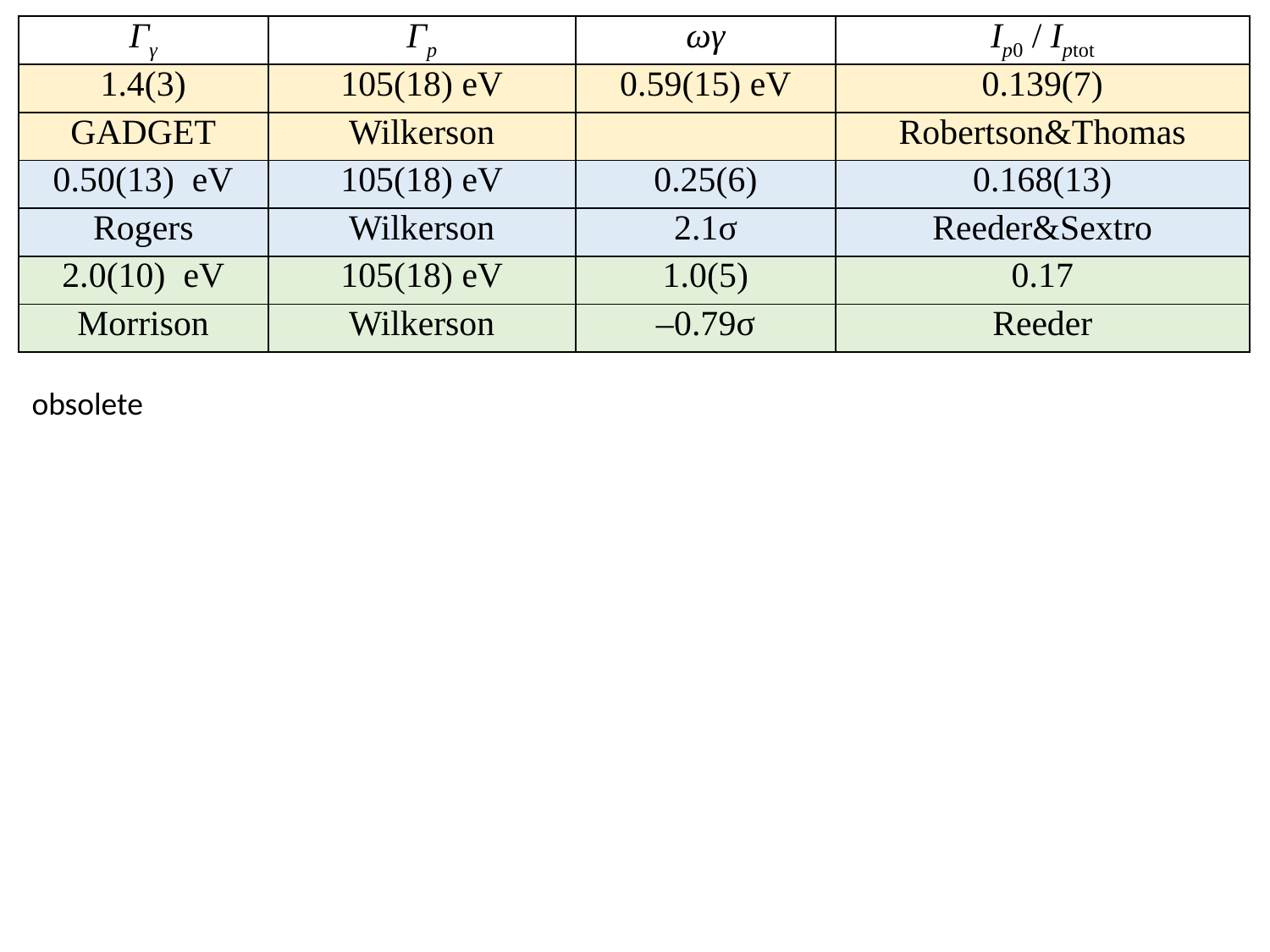

| Γγ | Γp | ωγ | Ip0 / Iptot |
| --- | --- | --- | --- |
| 1.4(3) | 105(18) eV | 0.59(15) eV | 0.139(7) |
| GADGET | Wilkerson |  | Robertson&Thomas |
| 0.50(13) eV | 105(18) eV | 0.25(6) | 0.168(13) |
| Rogers | Wilkerson | 2.1σ | Reeder&Sextro |
| 2.0(10) eV | 105(18) eV | 1.0(5) | 0.17 |
| Morrison | Wilkerson | –0.79σ | Reeder |
obsolete